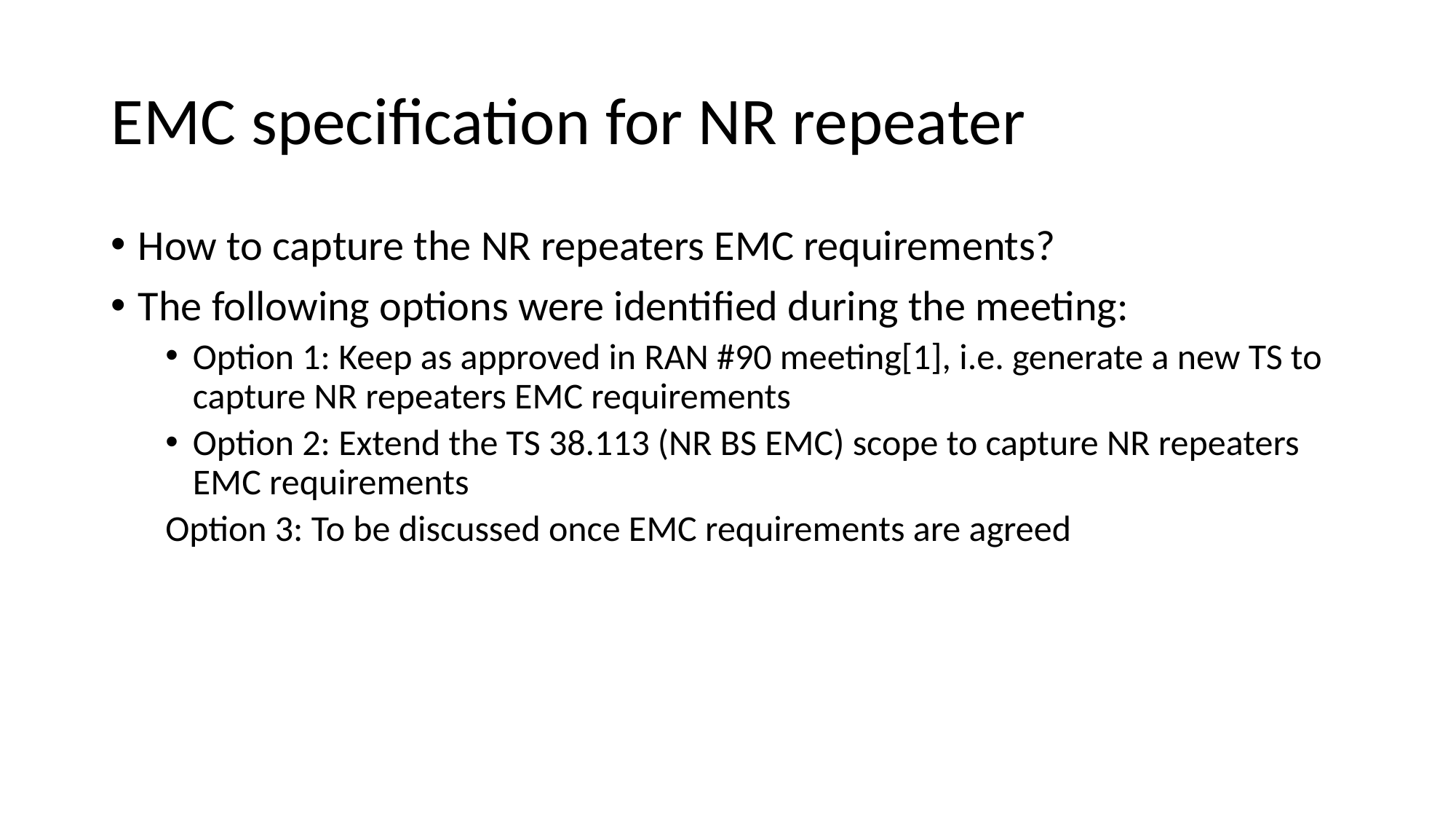

# EMC specification for NR repeater
How to capture the NR repeaters EMC requirements?
The following options were identified during the meeting:
Option 1: Keep as approved in RAN #90 meeting[1], i.e. generate a new TS to capture NR repeaters EMC requirements
Option 2: Extend the TS 38.113 (NR BS EMC) scope to capture NR repeaters EMC requirements
Option 3: To be discussed once EMC requirements are agreed